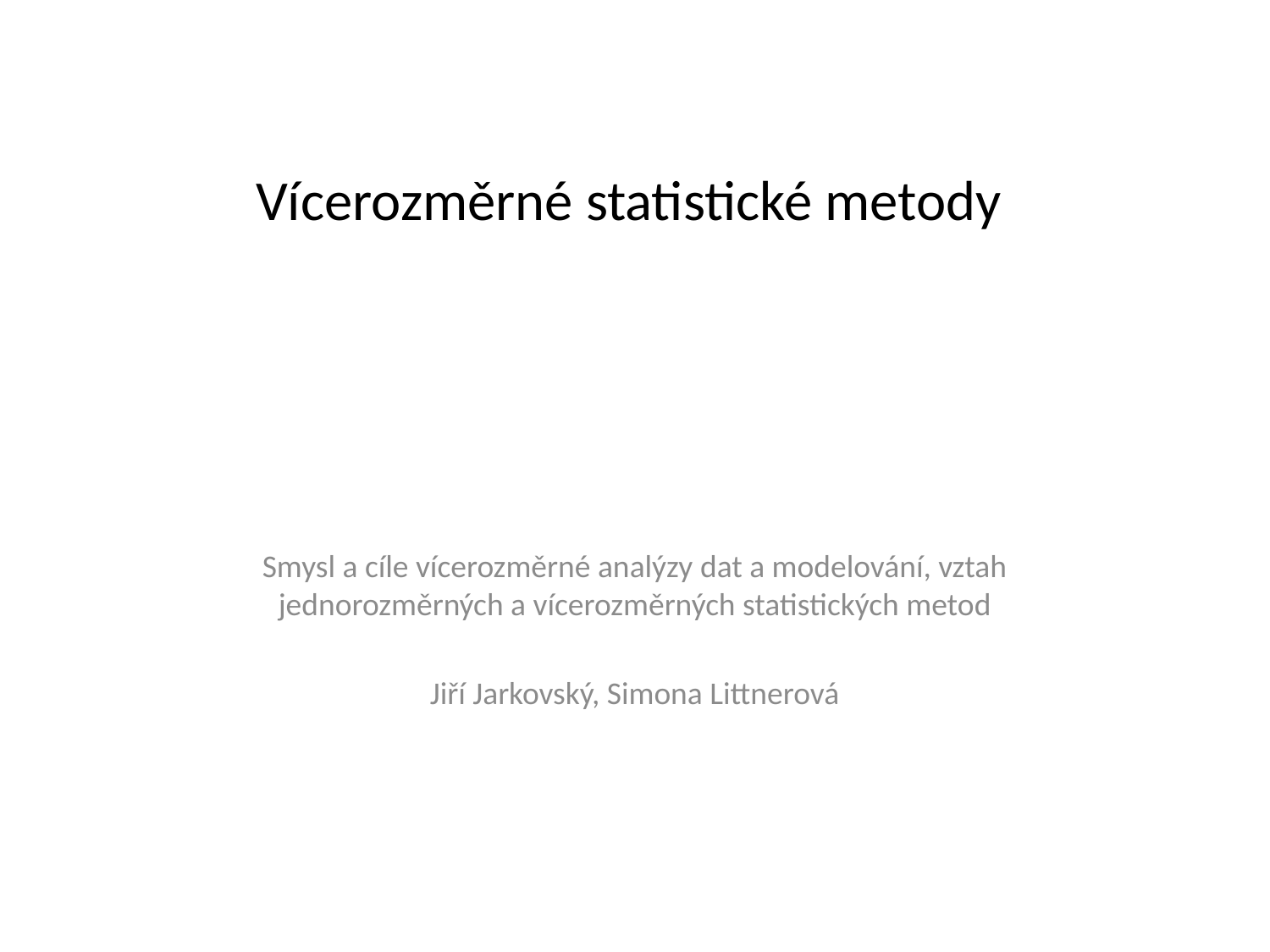

# Vícerozměrné statistické metody
Smysl a cíle vícerozměrné analýzy dat a modelování, vztah jednorozměrných a vícerozměrných statistických metod

Jiří Jarkovský, Simona Littnerová